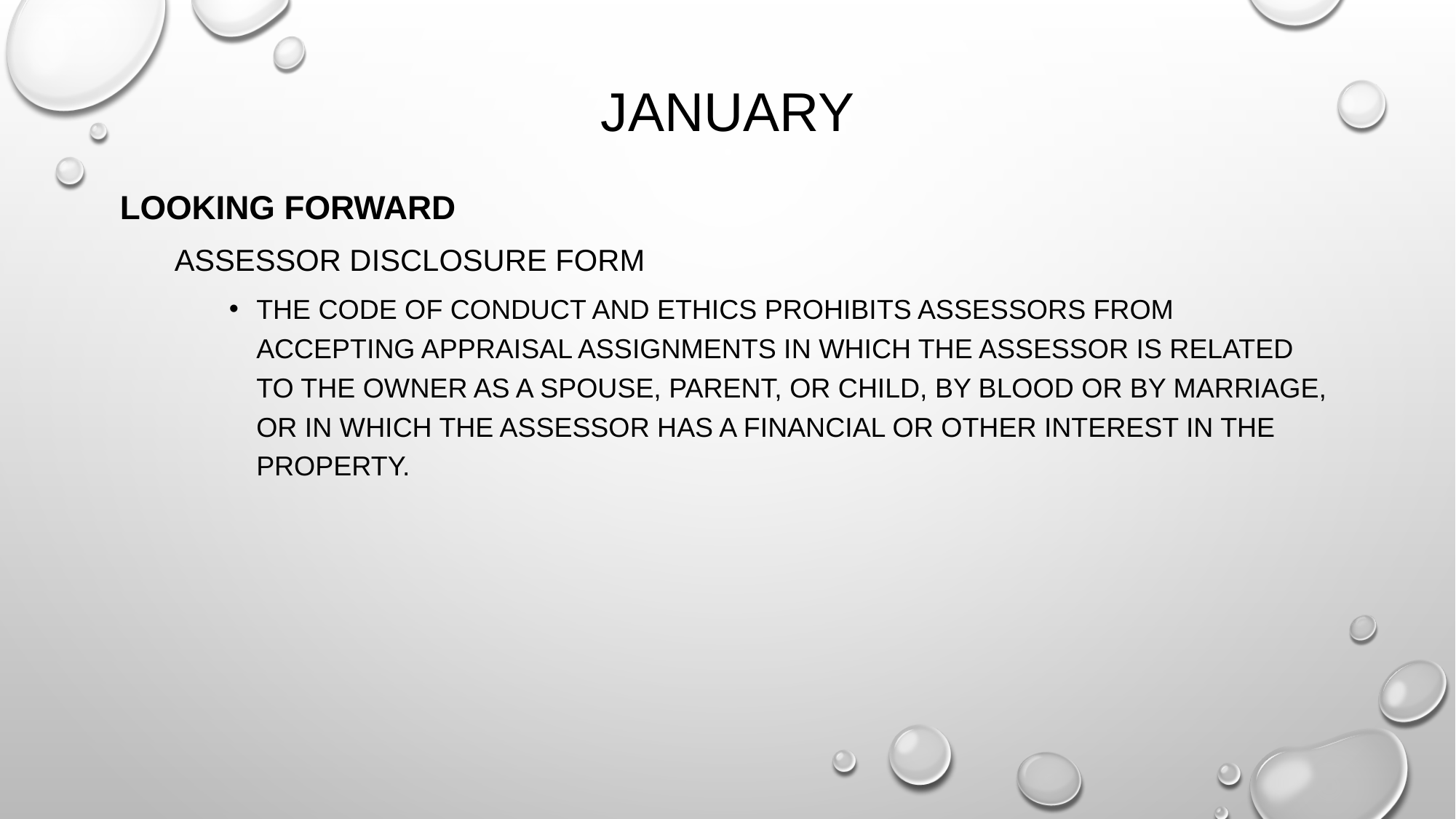

# January
Looking forward
Assessor disclosure form
The code of conduct and ethics prohibits assessors from accepting appraisal assignments in which the assessor is related to the owner as a spouse, parent, or child, by blood or by marriage, or in which the assessor has a financial or other interest in the property.